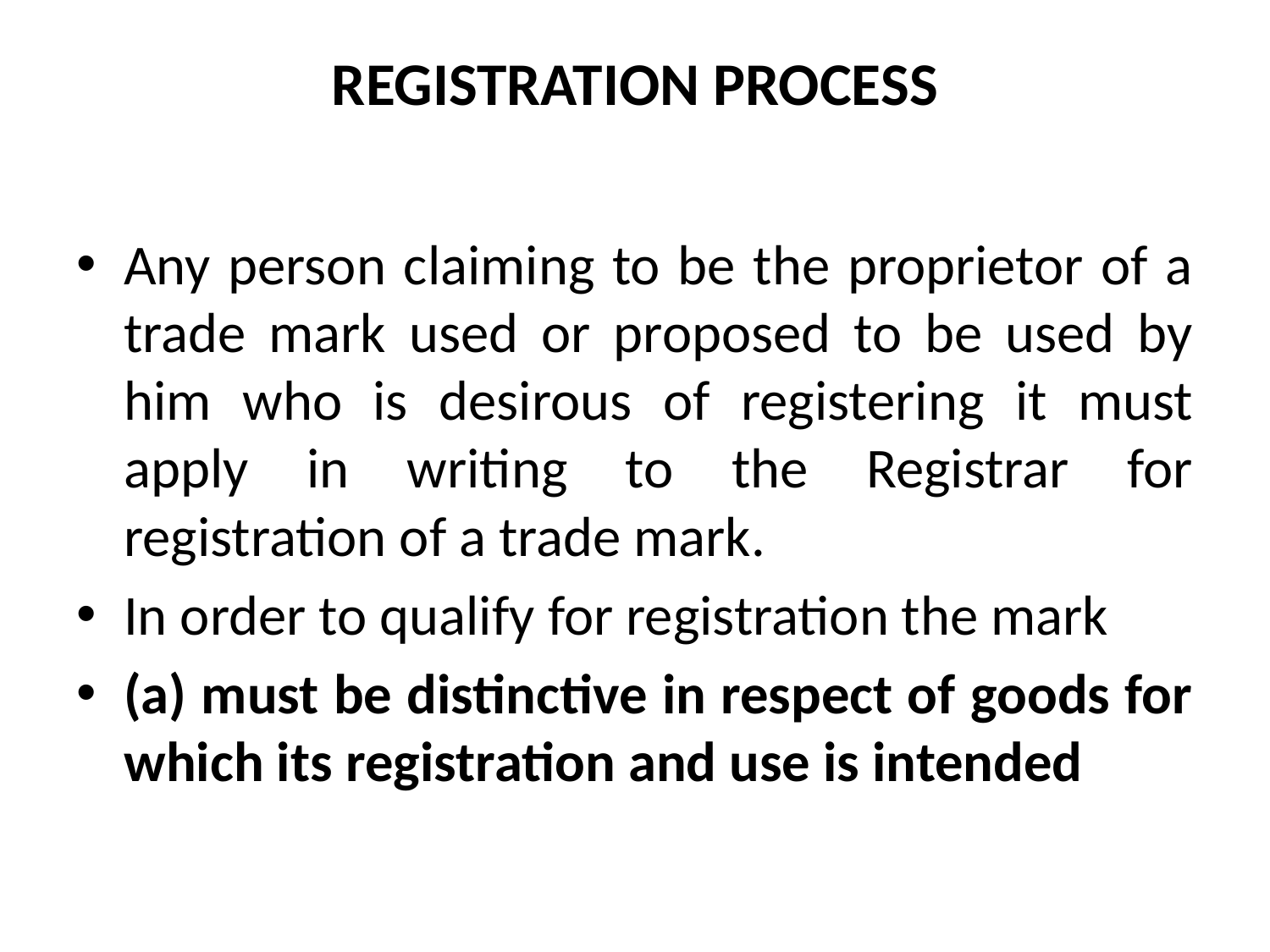

# REGISTRATION PROCESS
Any person claiming to be the proprietor of a trade mark used or proposed to be used by him who is desirous of registering it must apply in writing to the Registrar for registration of a trade mark.
In order to qualify for registration the mark
(a) must be distinctive in respect of goods for which its registration and use is intended